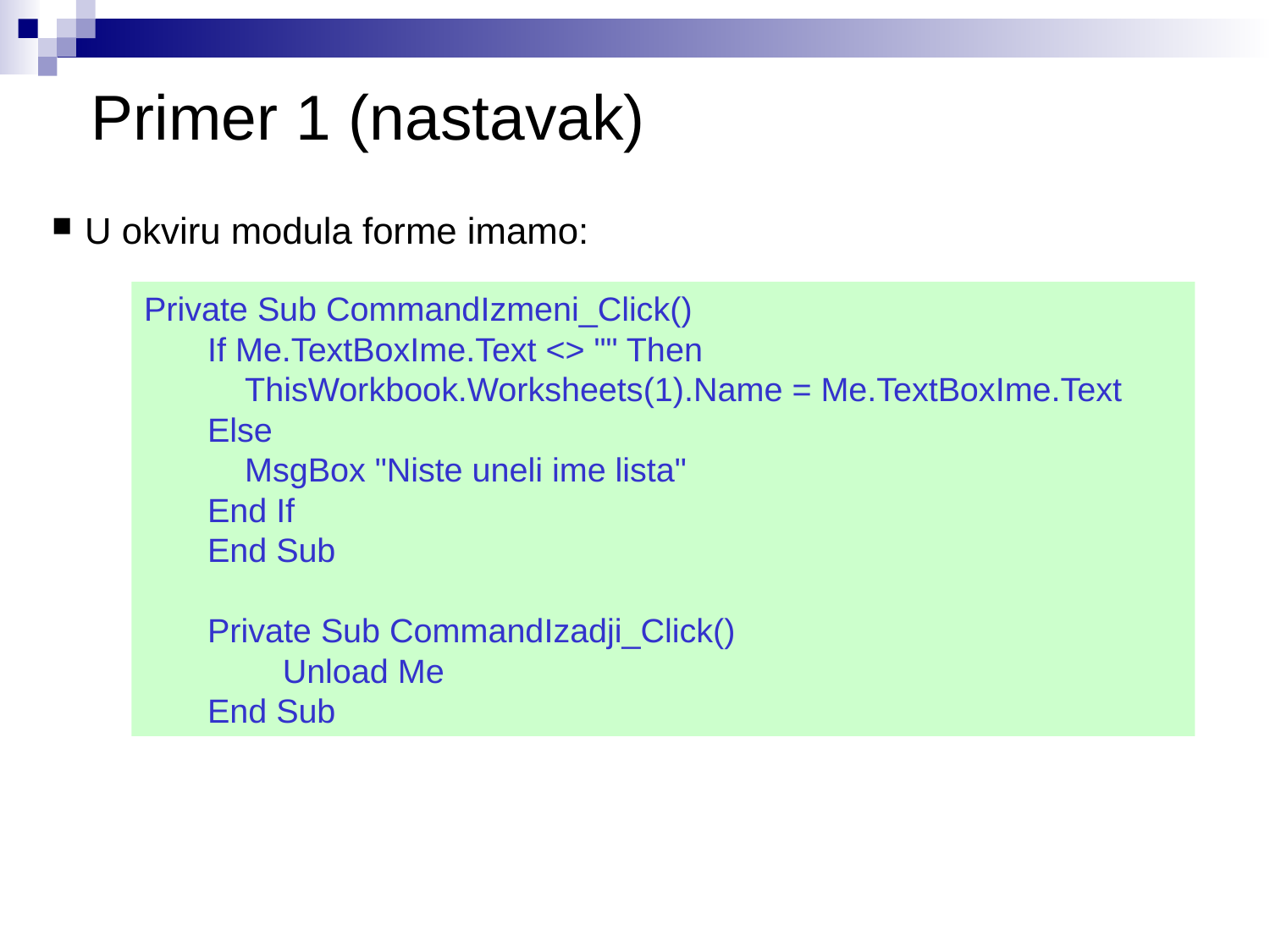

# Primer 1 (nastavak)
U okviru modula forme imamo:
Private Sub CommandIzmeni_Click()
If Me.TextBoxIme.Text <> "" Then
    ThisWorkbook.Worksheets(1).Name = Me.TextBoxIme.Text
Else
    MsgBox "Niste uneli ime lista"
End If
End Sub

Private Sub CommandIzadji_Click()
		Unload Me
End Sub